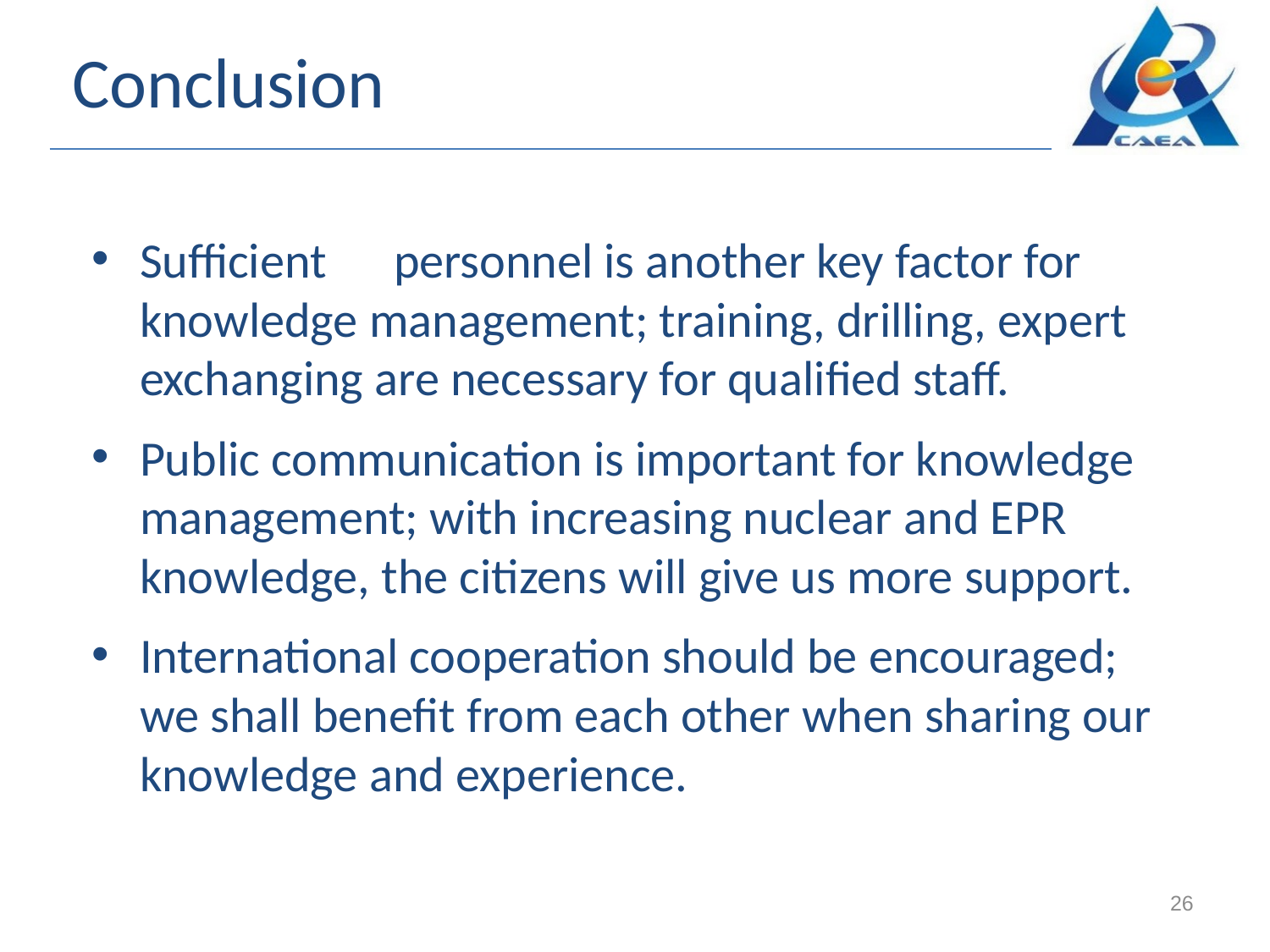

# Conclusion
Sufficient 	personnel is another key factor for knowledge management; training, drilling, expert exchanging are necessary for qualified staff.
Public communication is important for knowledge management; with increasing nuclear and EPR knowledge, the citizens will give us more support.
International cooperation should be encouraged; we shall benefit from each other when sharing our knowledge and experience.
26